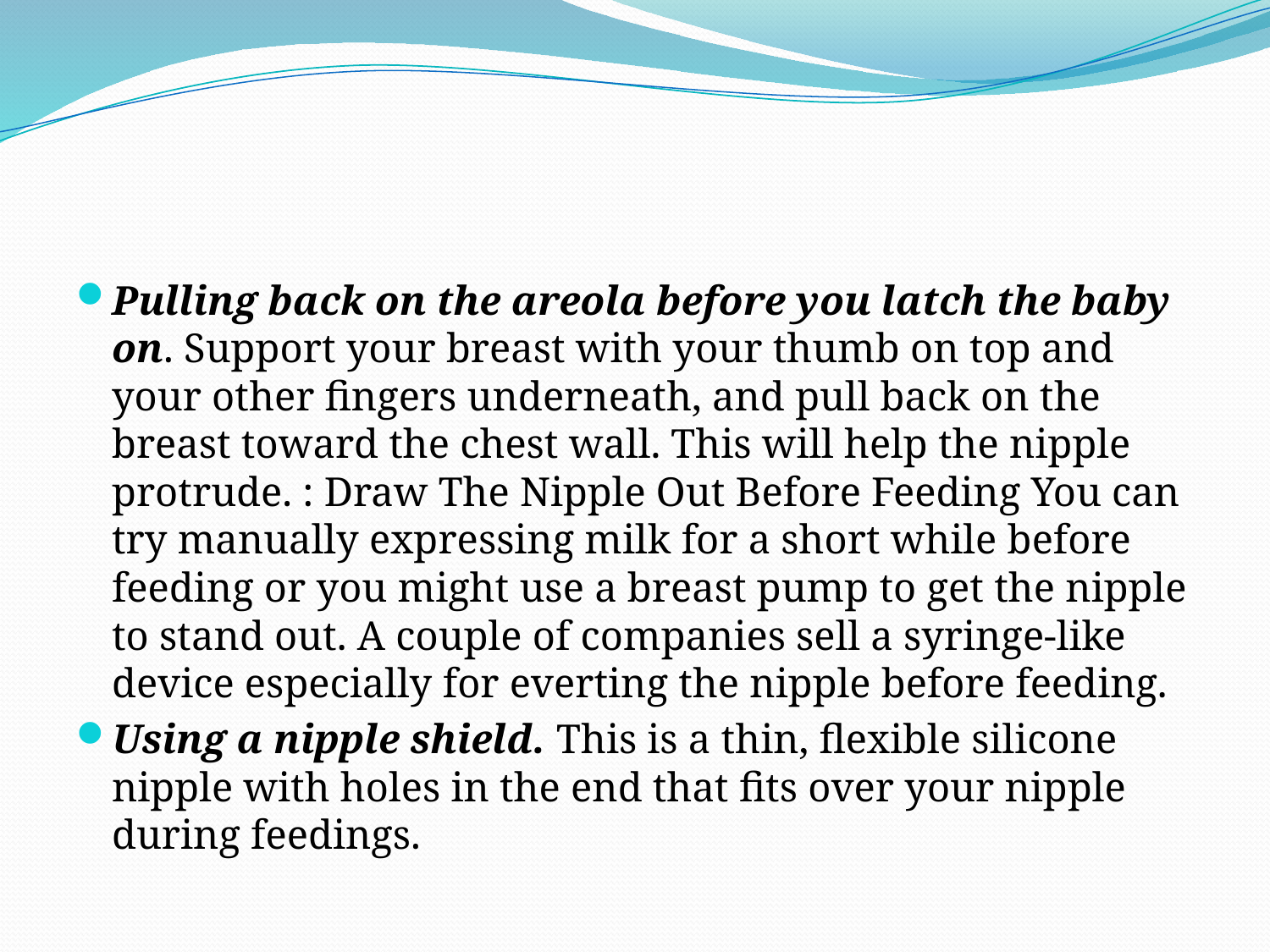

#
Pulling back on the areola before you latch the baby on. Support your breast with your thumb on top and your other fingers underneath, and pull back on the breast toward the chest wall. This will help the nipple protrude. : Draw The Nipple Out Before Feeding You can try manually expressing milk for a short while before feeding or you might use a breast pump to get the nipple to stand out. A couple of companies sell a syringe-like device especially for everting the nipple before feeding.
Using a nipple shield. This is a thin, flexible silicone nipple with holes in the end that fits over your nipple during feedings.